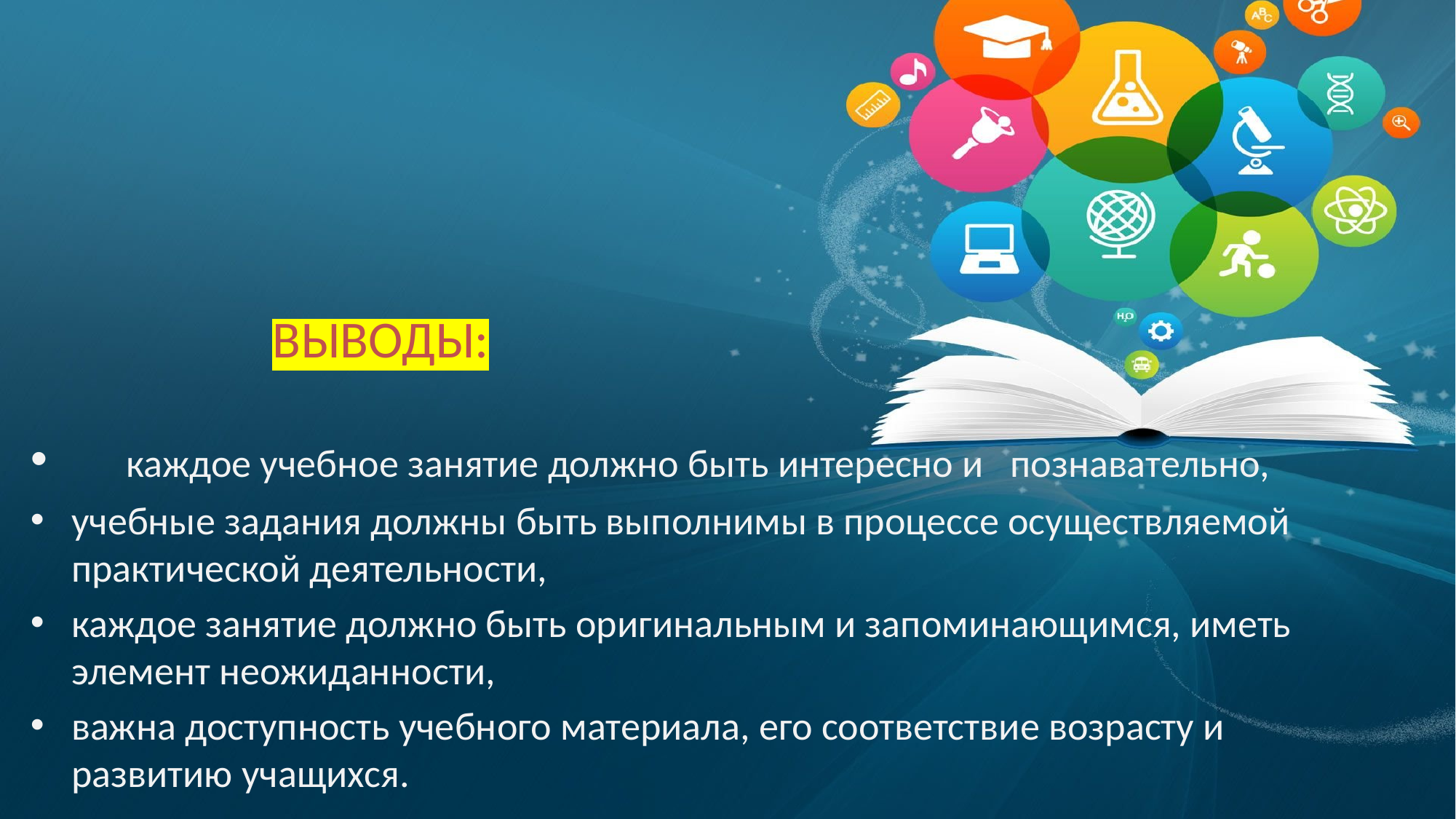

# ВЫВОДЫ:
     каждое учебное занятие должно быть интересно и   познавательно,
учебные задания должны быть выполнимы в процессе осуществляемой практической деятельности,
каждое занятие должно быть оригинальным и запоминающимся, иметь элемент неожиданности,
важна доступность учебного материала, его соответствие возрасту и развитию учащихся.